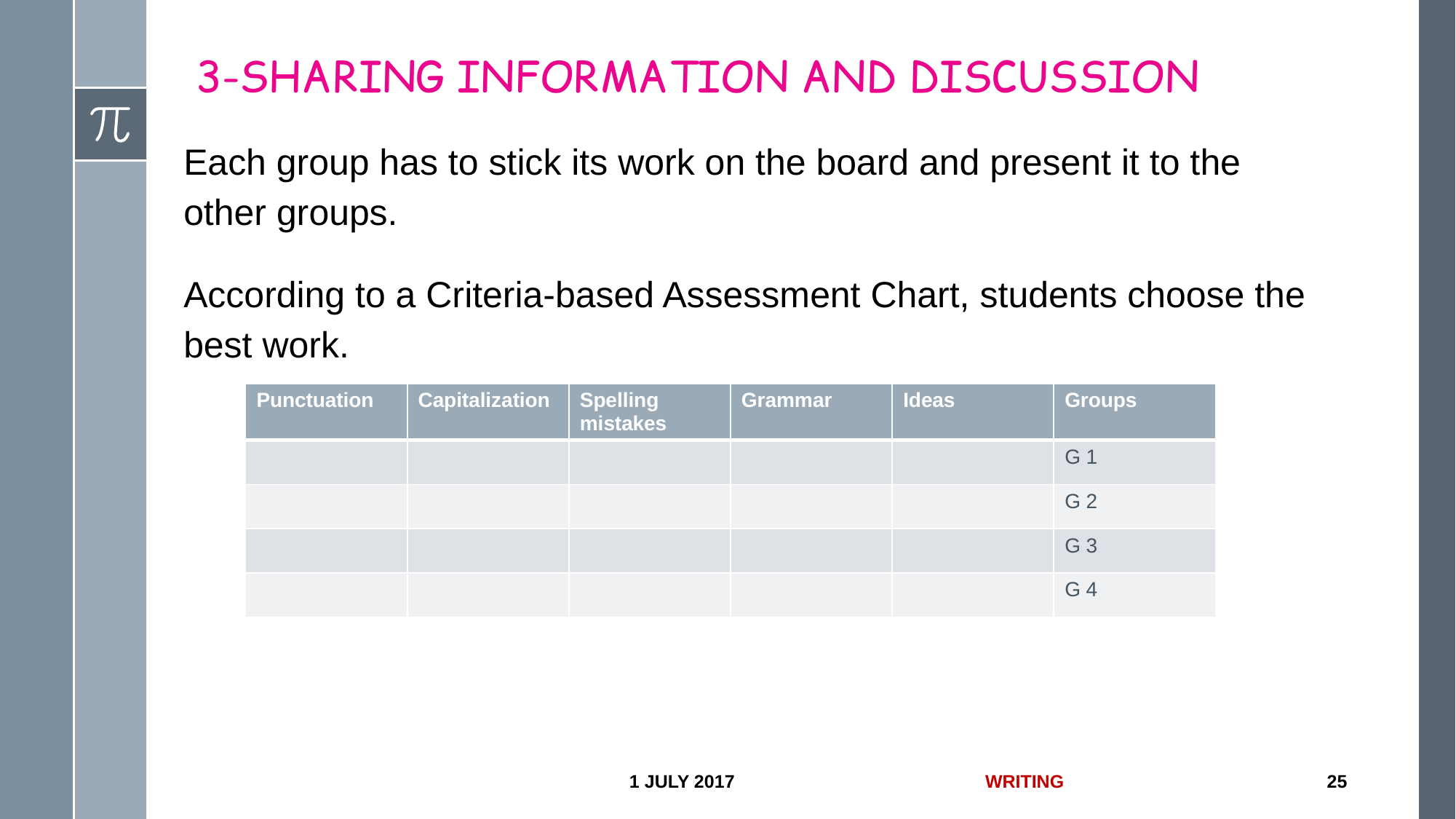

3-Sharing information and discussion
Each group has to stick its work on the board and present it to the other groups.
According to a Criteria-based Assessment Chart, students choose the best work.

| Punctuation | Capitalization | Spelling mistakes | Grammar | Ideas | Groups |
| --- | --- | --- | --- | --- | --- |
|  |  |  |  |  | G 1 |
|  |  |  |  |  | G 2 |
|  |  |  |  |  | G 3 |
|  |  |  |  |  | G 4 |
1 July 2017
Writing
25